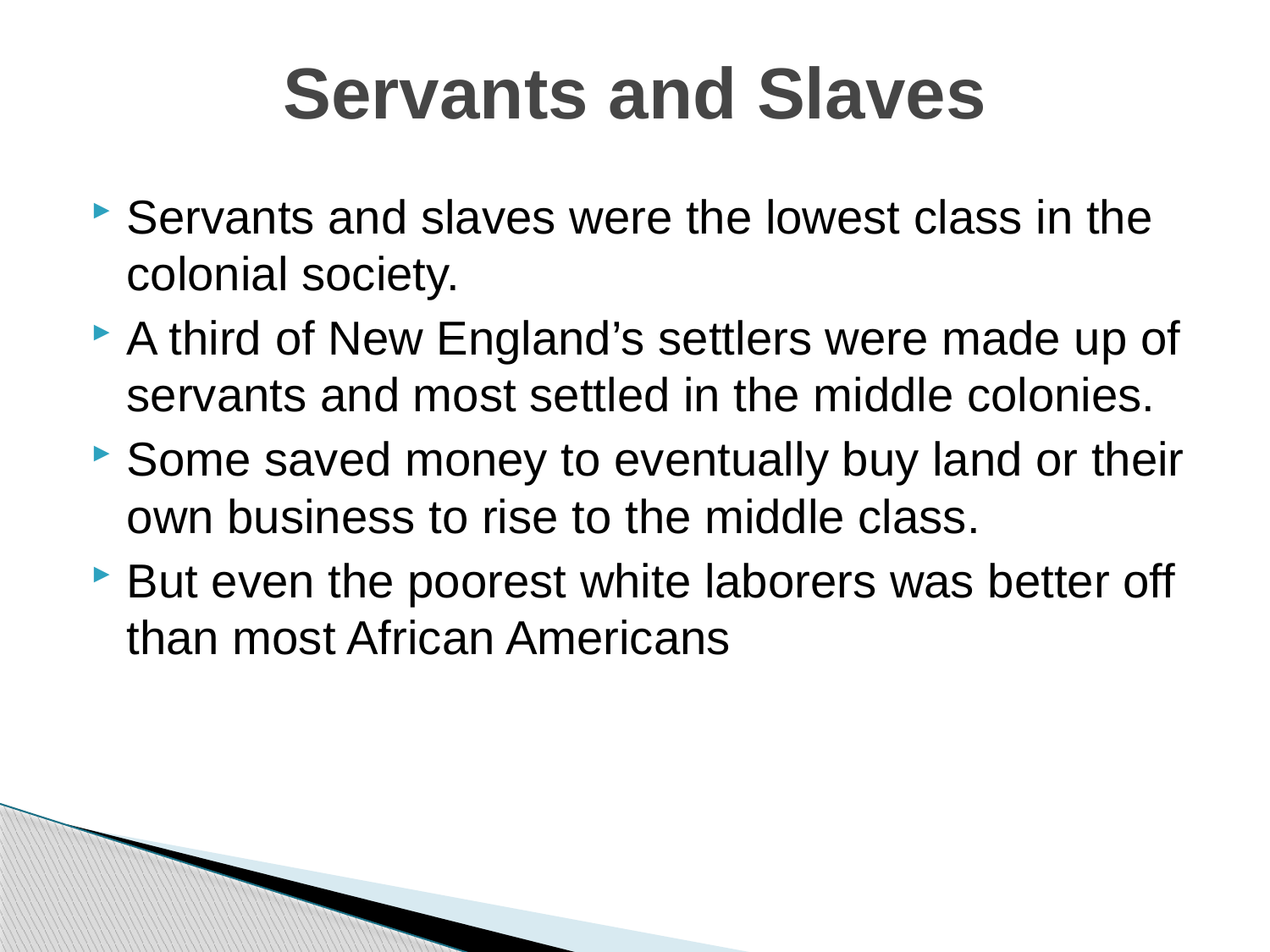

# Servants and Slaves
Servants and slaves were the lowest class in the colonial society.
A third of New England’s settlers were made up of servants and most settled in the middle colonies.
Some saved money to eventually buy land or their own business to rise to the middle class.
But even the poorest white laborers was better off than most African Americans